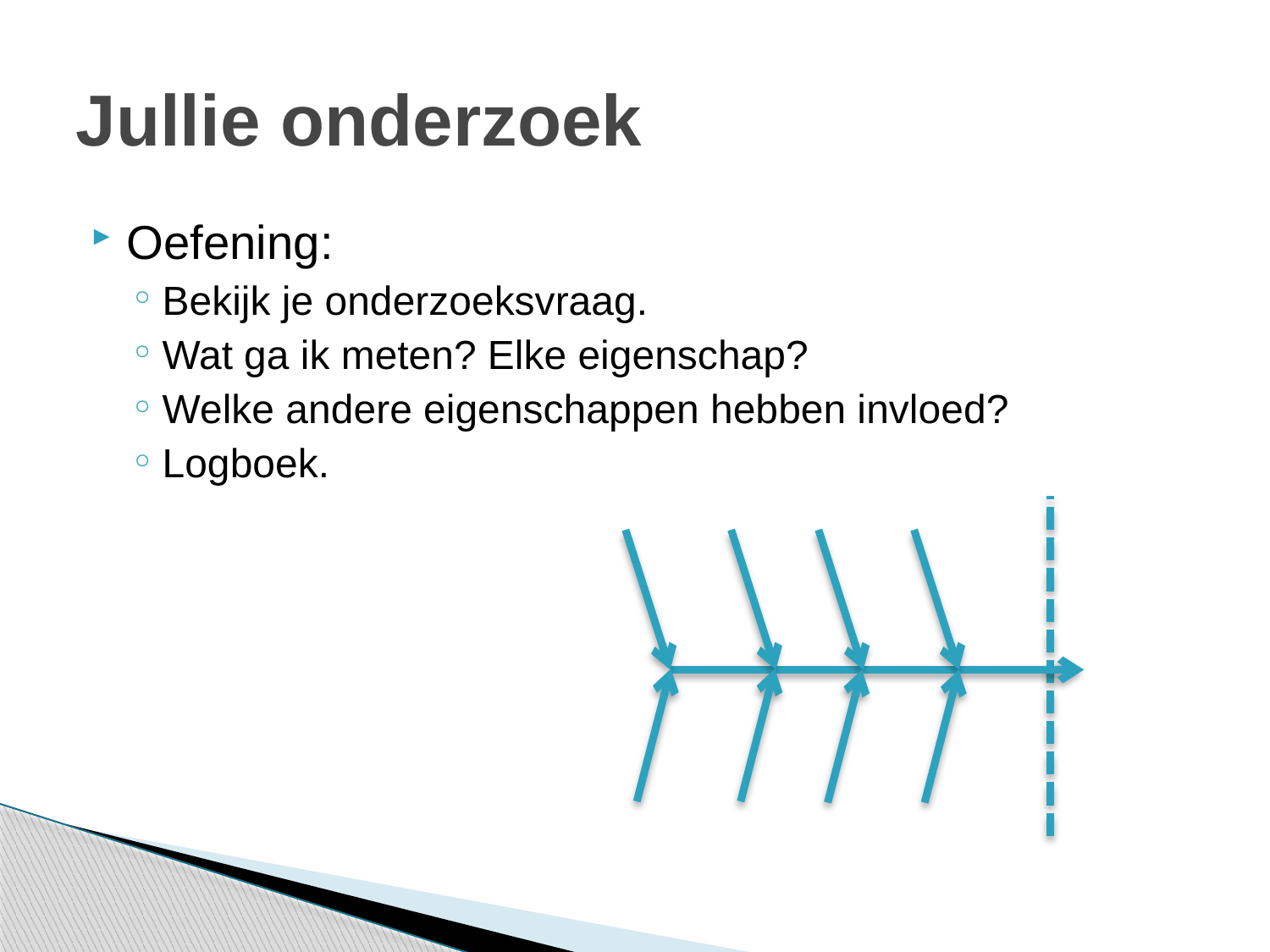

# Jullie onderzoek
Oefening:
Bekijk je onderzoeksvraag.
Wat ga ik meten? Elke eigenschap?
Welke andere eigenschappen hebben invloed?
Logboek.